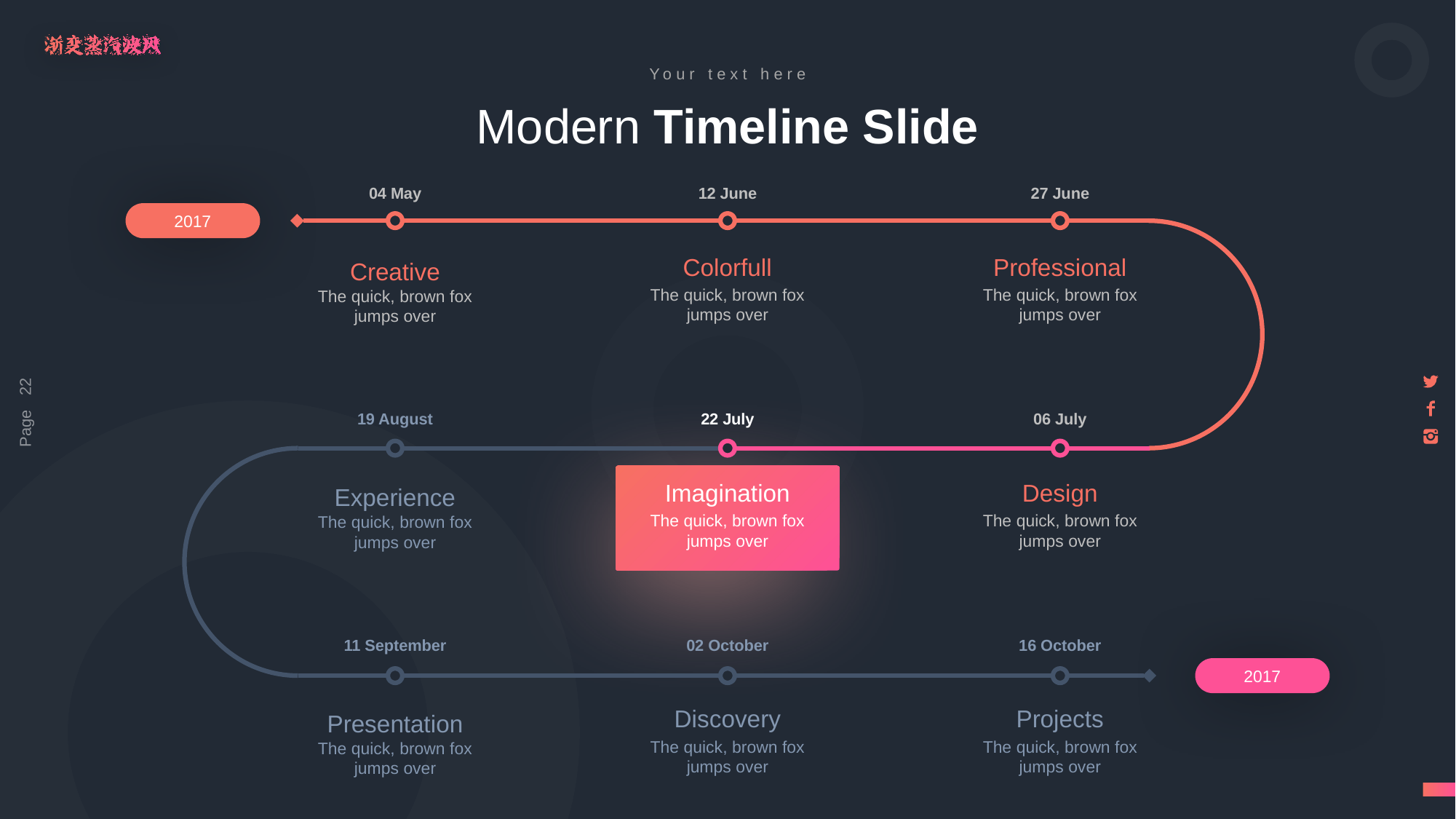

Your text here
Modern Timeline Slide
04 May
12 June
27 June
2017

Colorfull
The quick, brown fox jumps over
Professional
The quick, brown fox jumps over
Creative
The quick, brown fox jumps over
19 August
22 July
06 July

Imagination
The quick, brown fox jumps over
Design
The quick, brown fox jumps over
Experience
The quick, brown fox jumps over
11 September
02 October
16 October
2017

Discovery
The quick, brown fox jumps over
Projects
The quick, brown fox jumps over
Presentation
The quick, brown fox jumps over